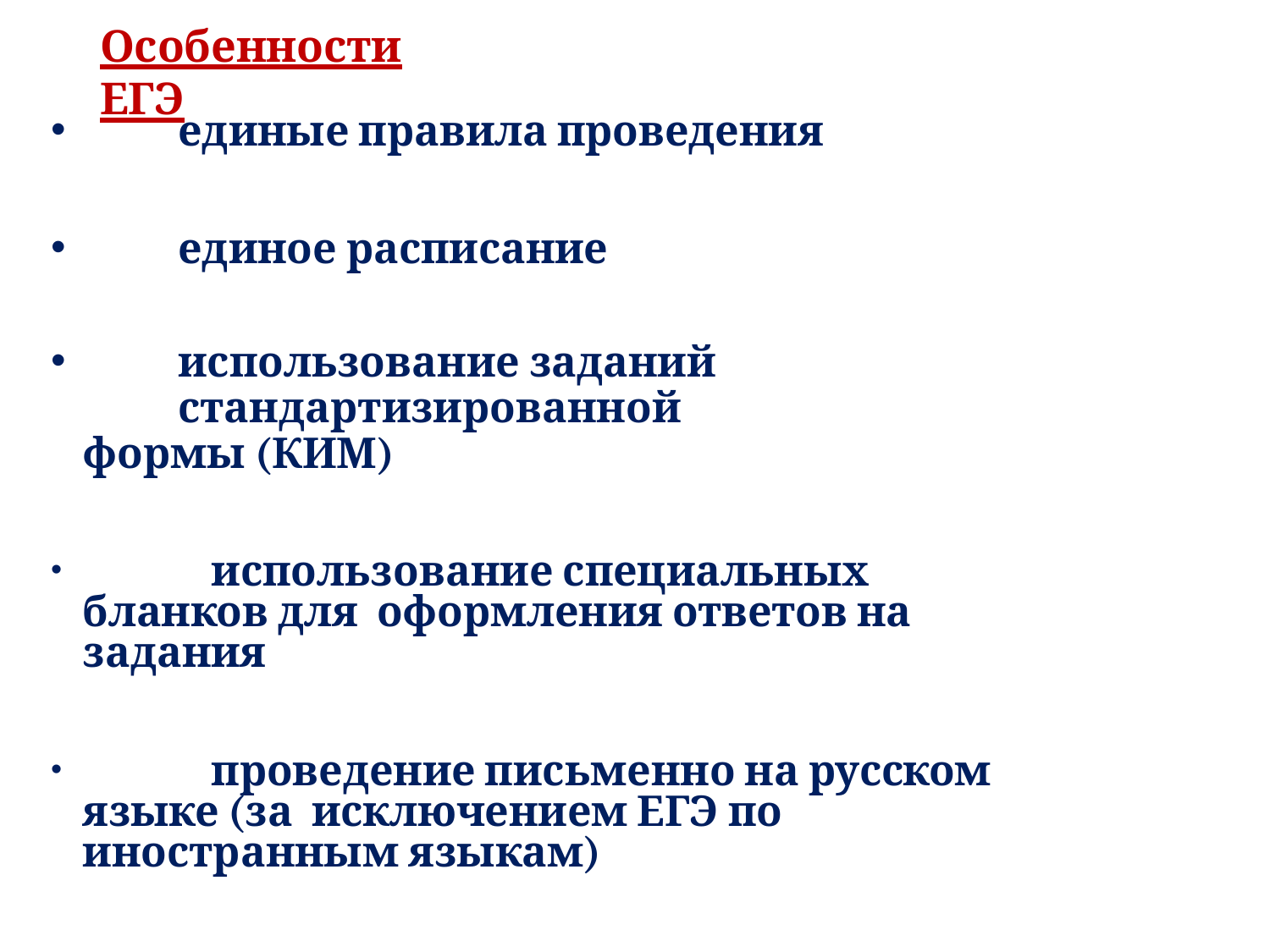

# Особенности ЕГЭ
единые правила проведения

единое расписание

использование заданий стандартизированной
формы (КИМ)

	использование специальных бланков для  оформления ответов на задания

	проведение письменно на русском языке (за  исключением ЕГЭ по иностранным языкам)